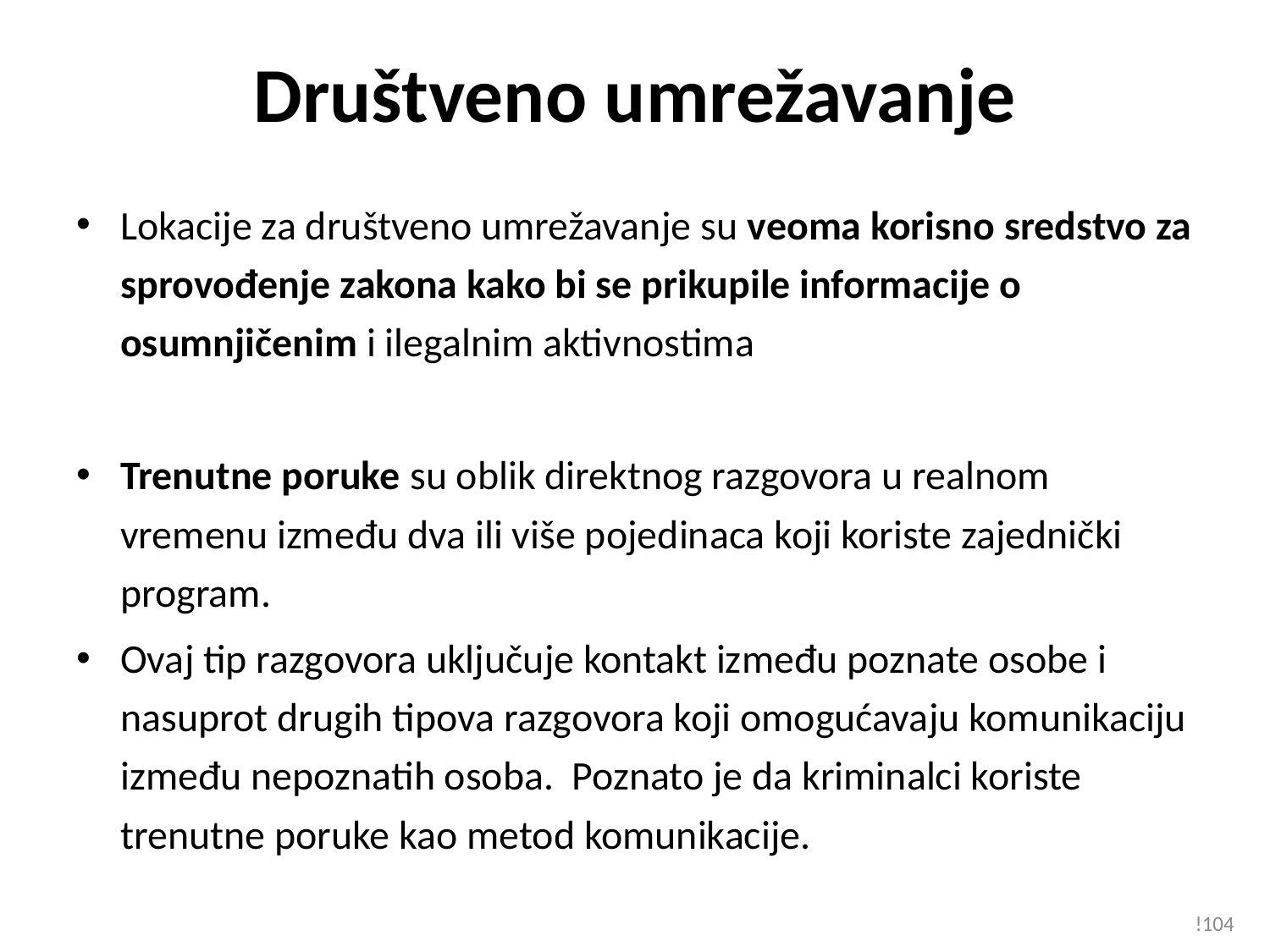

# Društveno umrežavanje
Lokacije za društveno umrežavanje su veoma korisno sredstvo za sprovođenje zakona kako bi se prikupile informacije o osumnjičenim i ilegalnim aktivnostima

Trenutne poruke su oblik direktnog razgovora u realnom vremenu između dva ili više pojedinaca koji koriste zajednički program.
Ovaj tip razgovora uključuje kontakt između poznate osobe i nasuprot drugih tipova razgovora koji omogućavaju komunikaciju između nepoznatih osoba.  Poznato je da kriminalci koriste trenutne poruke kao metod komunikacije.

!104